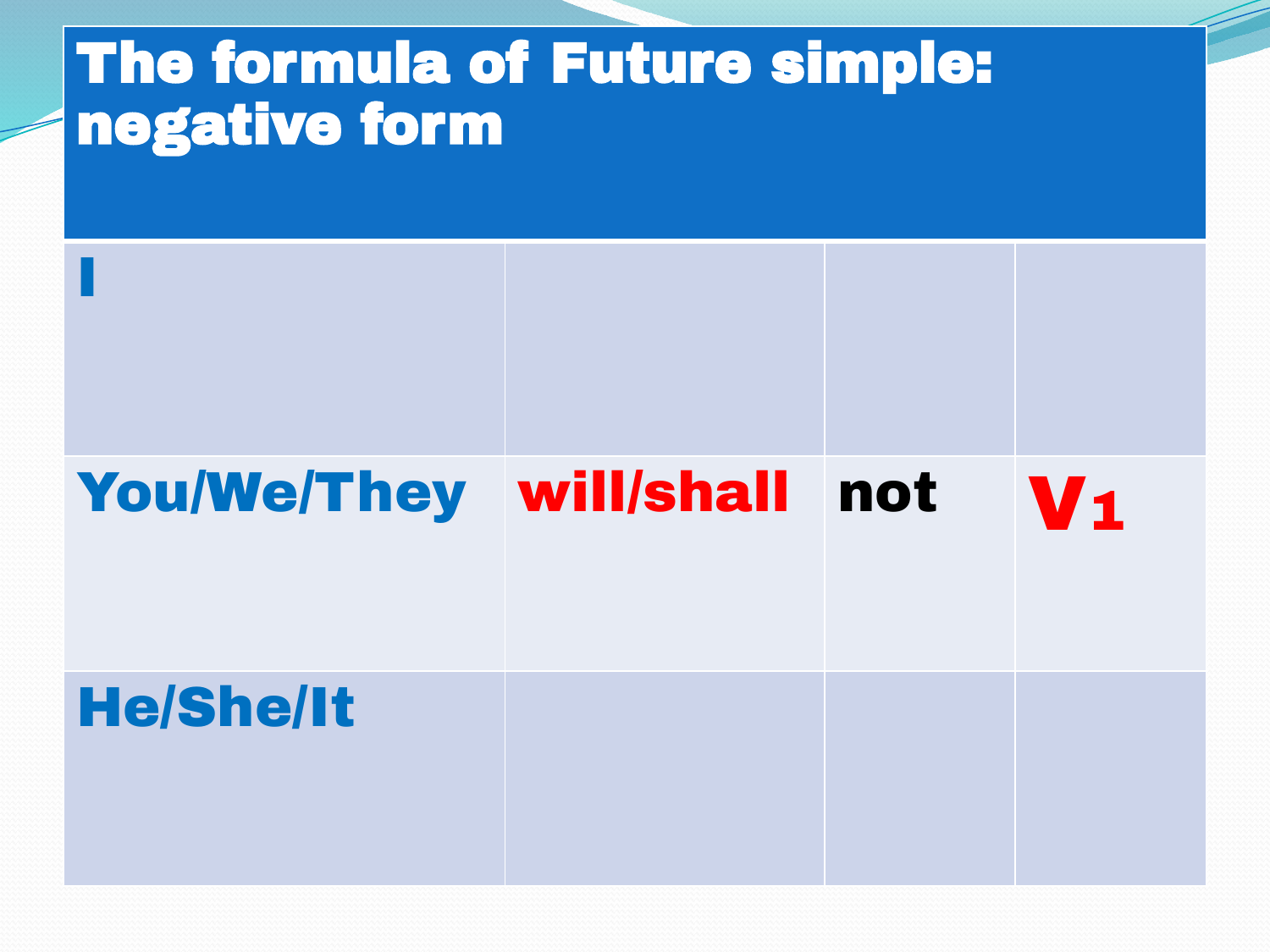

| The formula of Future simple: negative form |  |  |  |
| --- | --- | --- | --- |
| I |  |  |  |
| You/We/They | will/shall | not | V1 |
| He/She/It |  |  |  |
#